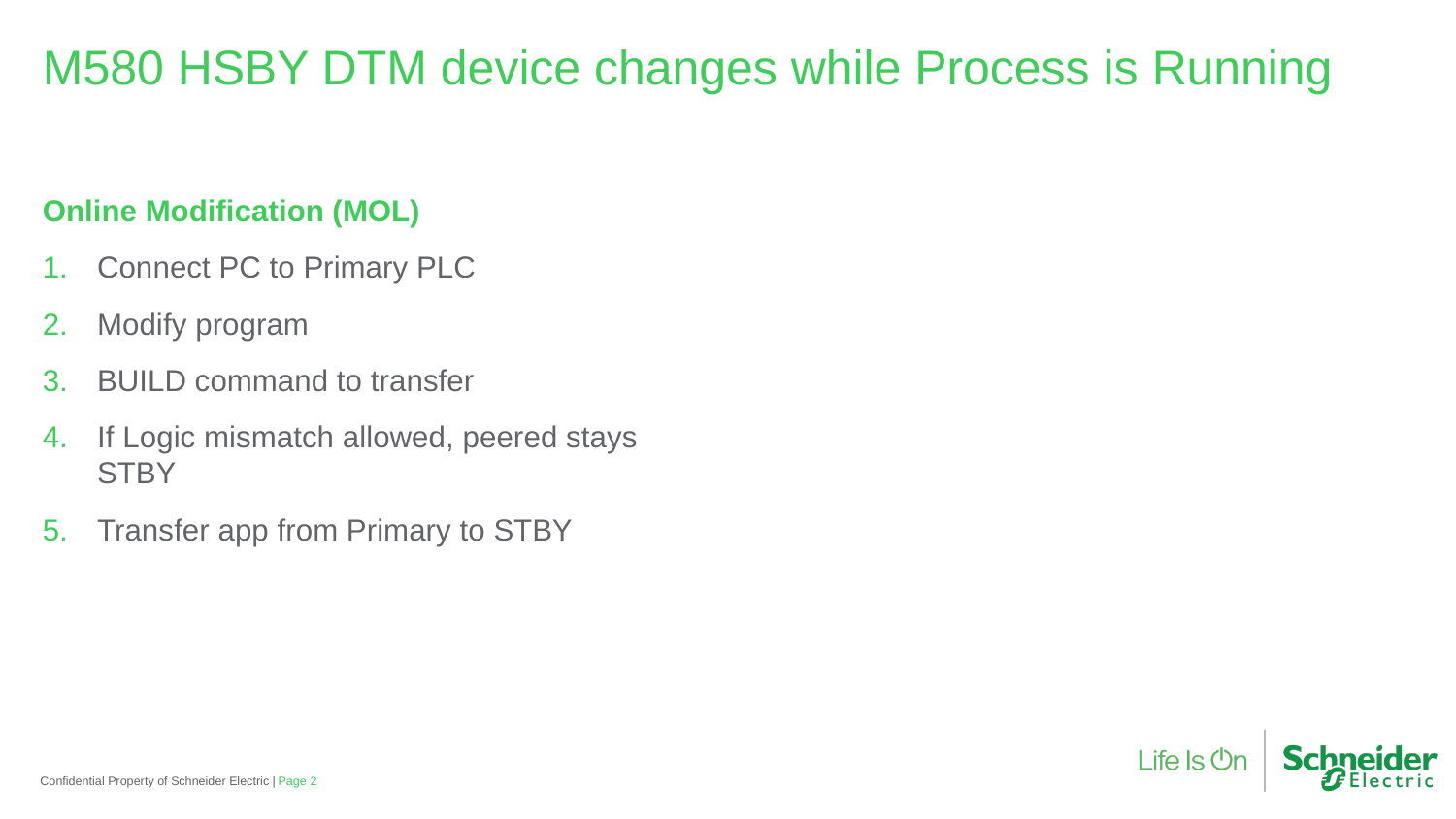

M580 HSBY DTM device changes while Process is Running
Online Modification (MOL)
Connect PC to Primary PLC
Modify program
BUILD command to transfer
If Logic mismatch allowed, peered stays STBY
Transfer app from Primary to STBY

Confidential Property of Schneider Electric |
Page 2